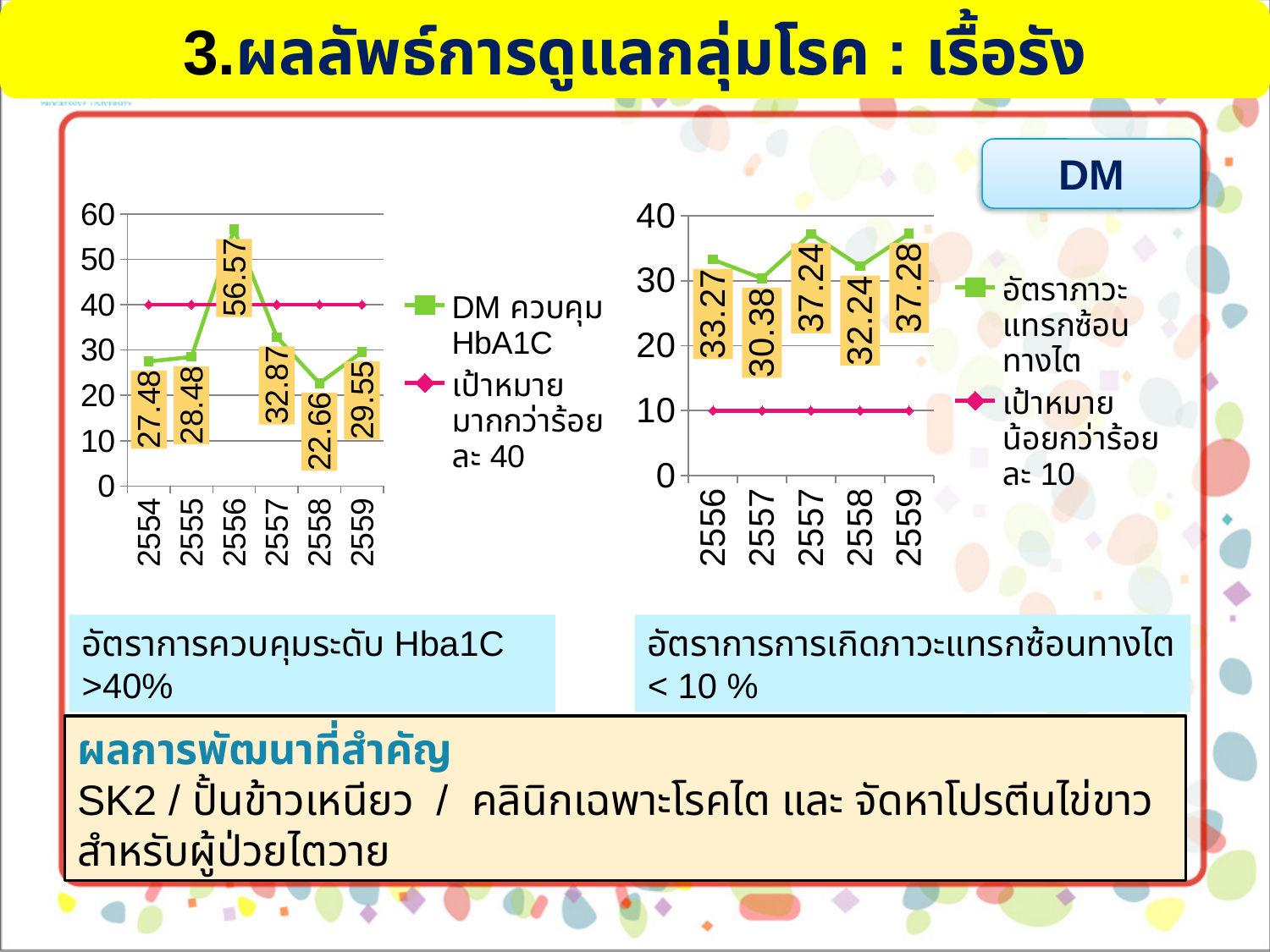

3.ผลลัพธ์การดูแลกลุ่มโรค : เรื้อรัง
DM

### Chart

| Category | DM ควบคุม HbA1C  | เป้าหมายมากกว่าร้อยละ 40 |
|---|---|---|
| 2554 | 27.479999999999986 | 40.0 |
| 2555 | 28.479999999999986 | 40.0 |
| 2556 | 56.57 | 40.0 |
| 2557 | 32.870000000000005 | 40.0 |
| 2558 | 22.66 | 40.0 |
| 2559 | 29.55 | 40.0 |

### Chart

| Category | อัตราภาวะแทรกซ้อนทางไต | เป้าหมาย น้อยกว่าร้อยละ 10 |
|---|---|---|
| 2556 | 33.27 | 10.0 |
| 2557 | 30.38 | 10.0 |
| 2557 | 37.24 | 10.0 |
| 2558 | 32.24 | 10.0 |
| 2559 | 37.28 | 10.0 |
อัตราการควบคุมระดับ Hba1C >40%
อัตราการการเกิดภาวะแทรกซ้อนทางไต < 10 %
ผลการพัฒนาที่สำคัญ
SK2 / ปั้นข้าวเหนียว  /  คลินิกเฉพาะโรคไต และ จัดหาโปรตีนไข่ขาวสำหรับผู้ป่วยไตวาย